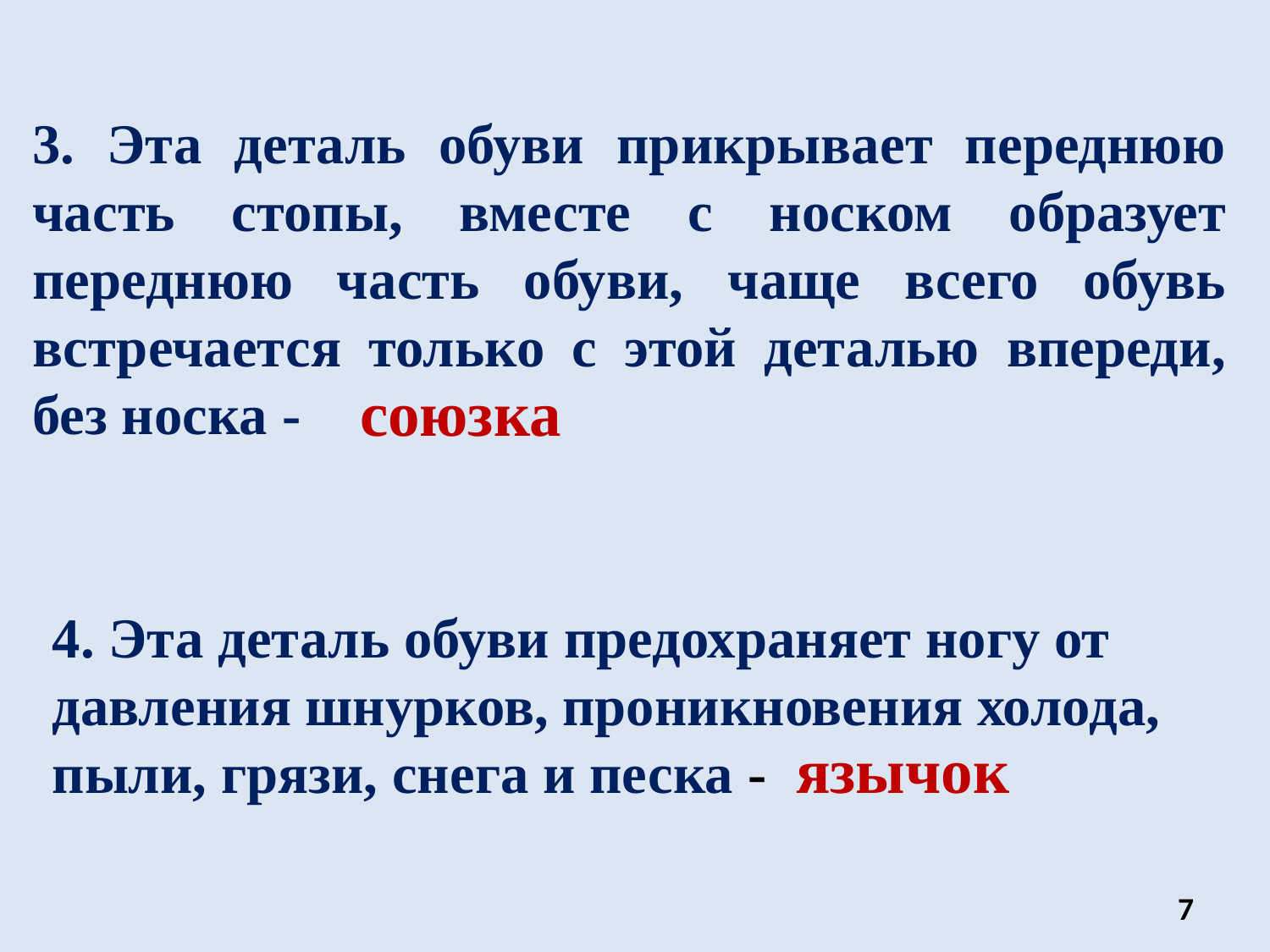

3. Эта деталь обуви прикрывает переднюю часть стопы, вместе с носком образует переднюю часть обуви, чаще всего обувь встречается только с этой деталью впереди, без носка -
союзка
4. Эта деталь обуви предохраняет ногу от давления шнурков, проникновения холода, пыли, грязи, снега и песка -
язычок
7